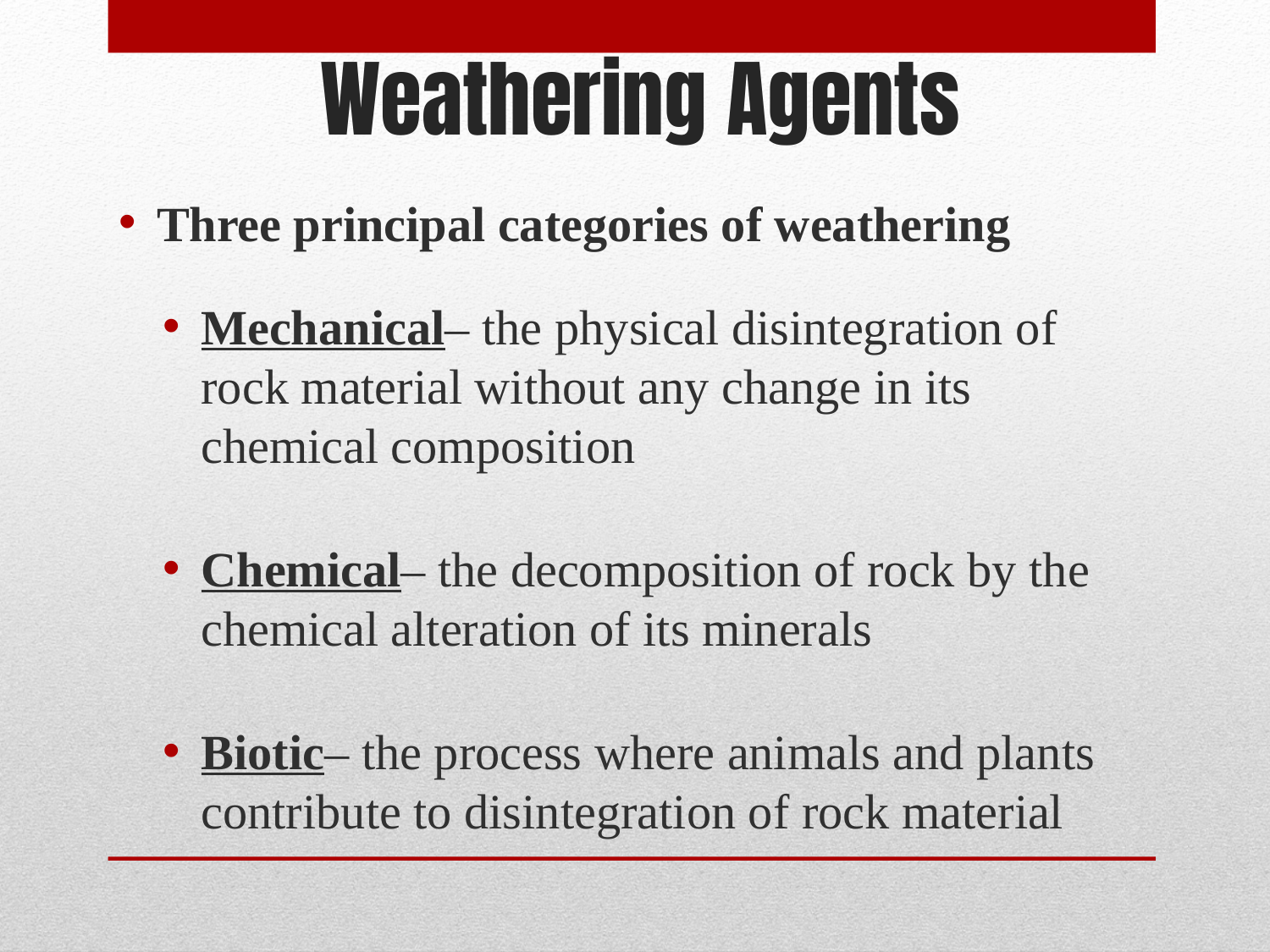

Weathering Agents
Three principal categories of weathering

Mechanical– the physical disintegration of rock material without any change in its chemical composition

Chemical– the decomposition of rock by the chemical alteration of its minerals

Biotic– the process where animals and plants contribute to disintegration of rock material